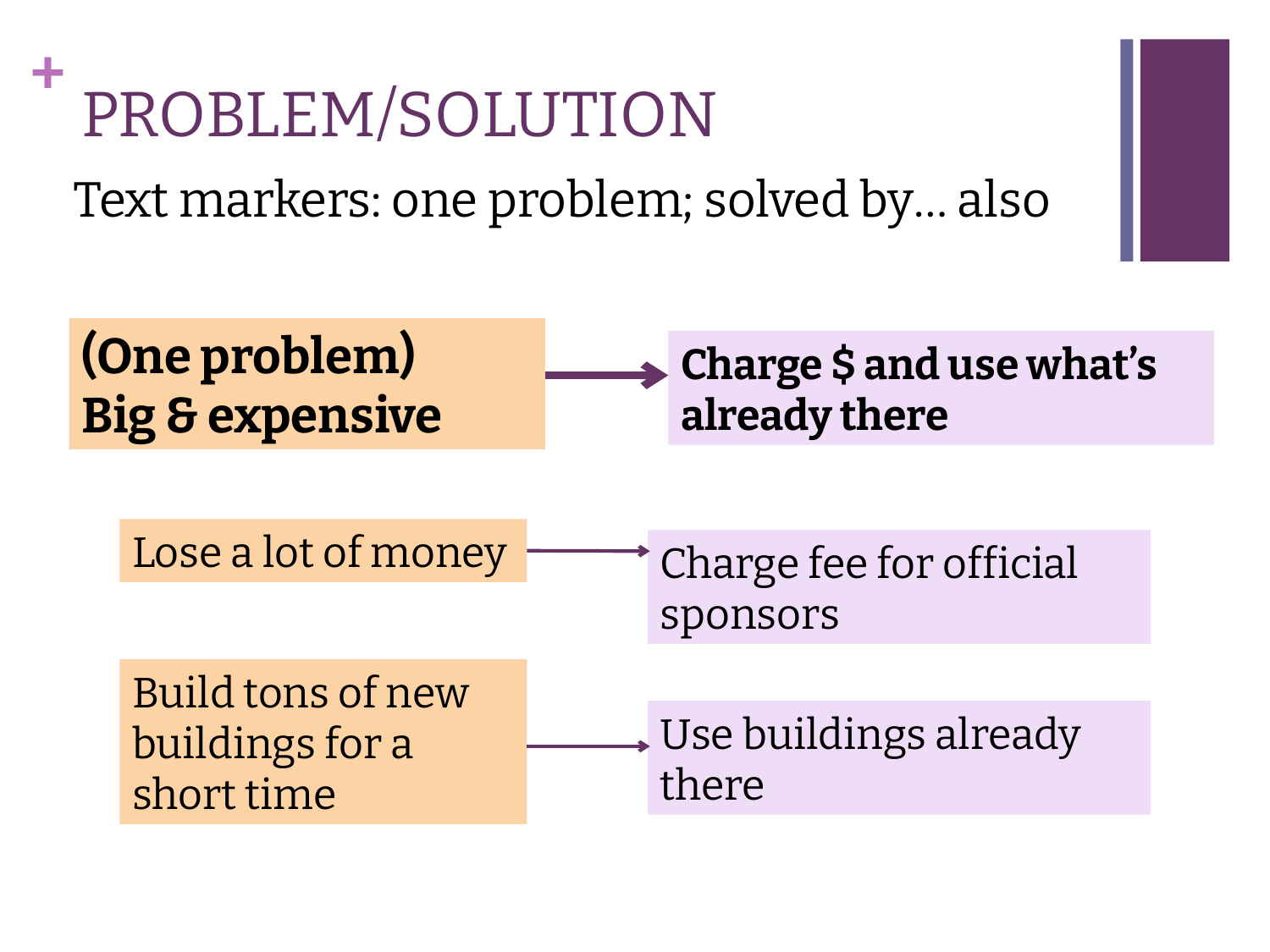

# PROBLEM/SOLUTION
Text markers: one problem; solved by… also
(One problem)
Big & expensive
Charge $ and use what’s already there
Lose a lot of money
Charge fee for official sponsors
Build tons of new buildings for a short time
Use buildings already there